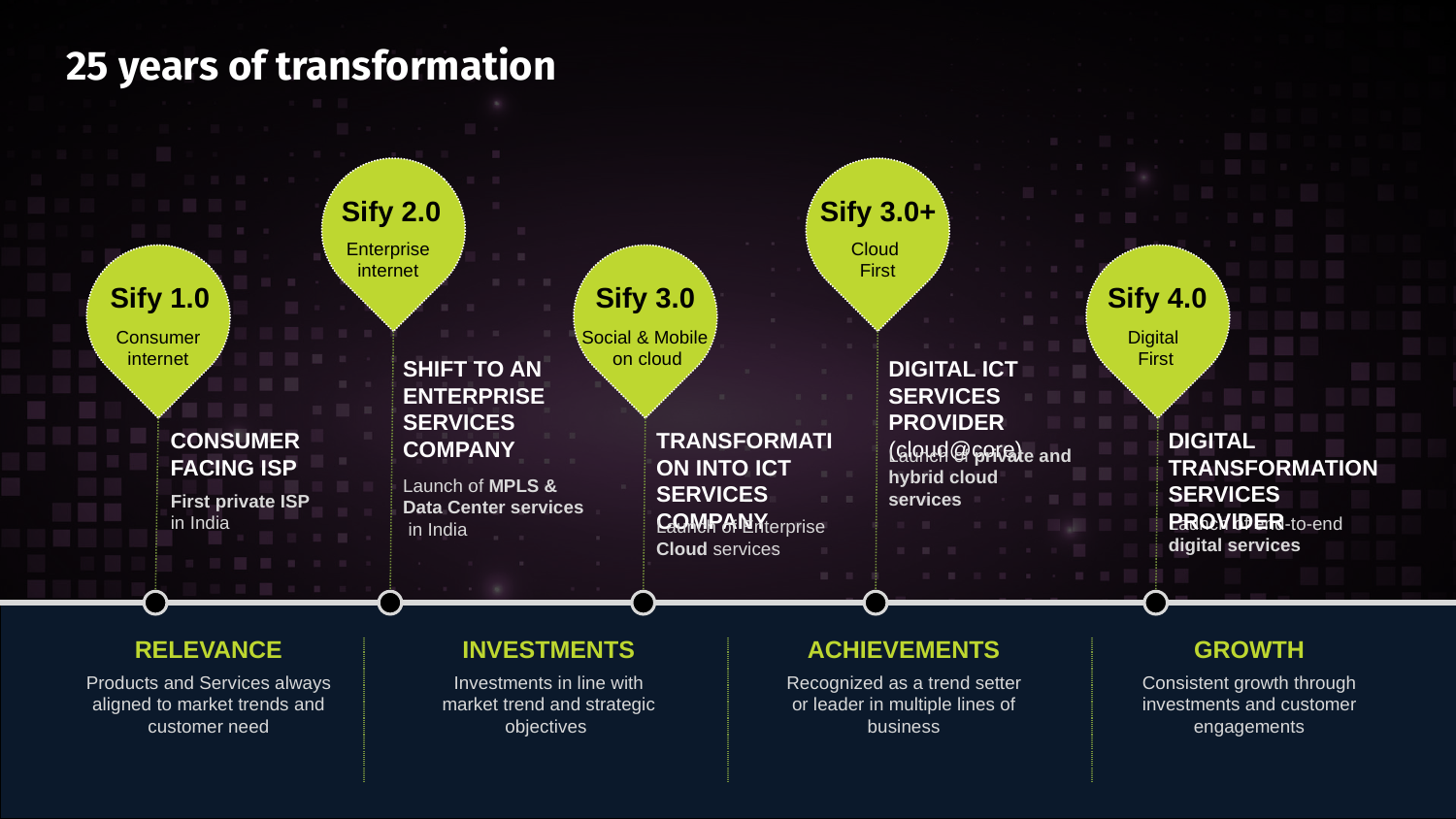

25 years of transformation

Sify 2.0
Enterprise
internet
SHIFT TO AN ENTERPRISE SERVICES COMPANY
Launch of MPLS & Data Center services
 in India

Sify 3.0+
Cloud
First
DIGITAL ICT SERVICES PROVIDER
(cloud@core)
Launch of private and hybrid cloud services

Sify 1.0
Consumer internet
CONSUMER FACING ISP
First private ISP
in India

Sify 3.0
Social & Mobile
on cloud
TRANSFORMATION INTO ICT SERVICES COMPANY
Launch of Enterprise Cloud services

Sify 4.0
Digital
First
DIGITAL TRANSFORMATION  SERVICES PROVIDER

Launch of end-to-end digital services

RELEVANCE
INVESTMENTS
ACHIEVEMENTS
GROWTH
Products and Services always aligned to market trends and customer need
Investments in line with market trend and strategic objectives
Recognized as a trend setter or leader in multiple lines of business
Consistent growth through investments and customer engagements